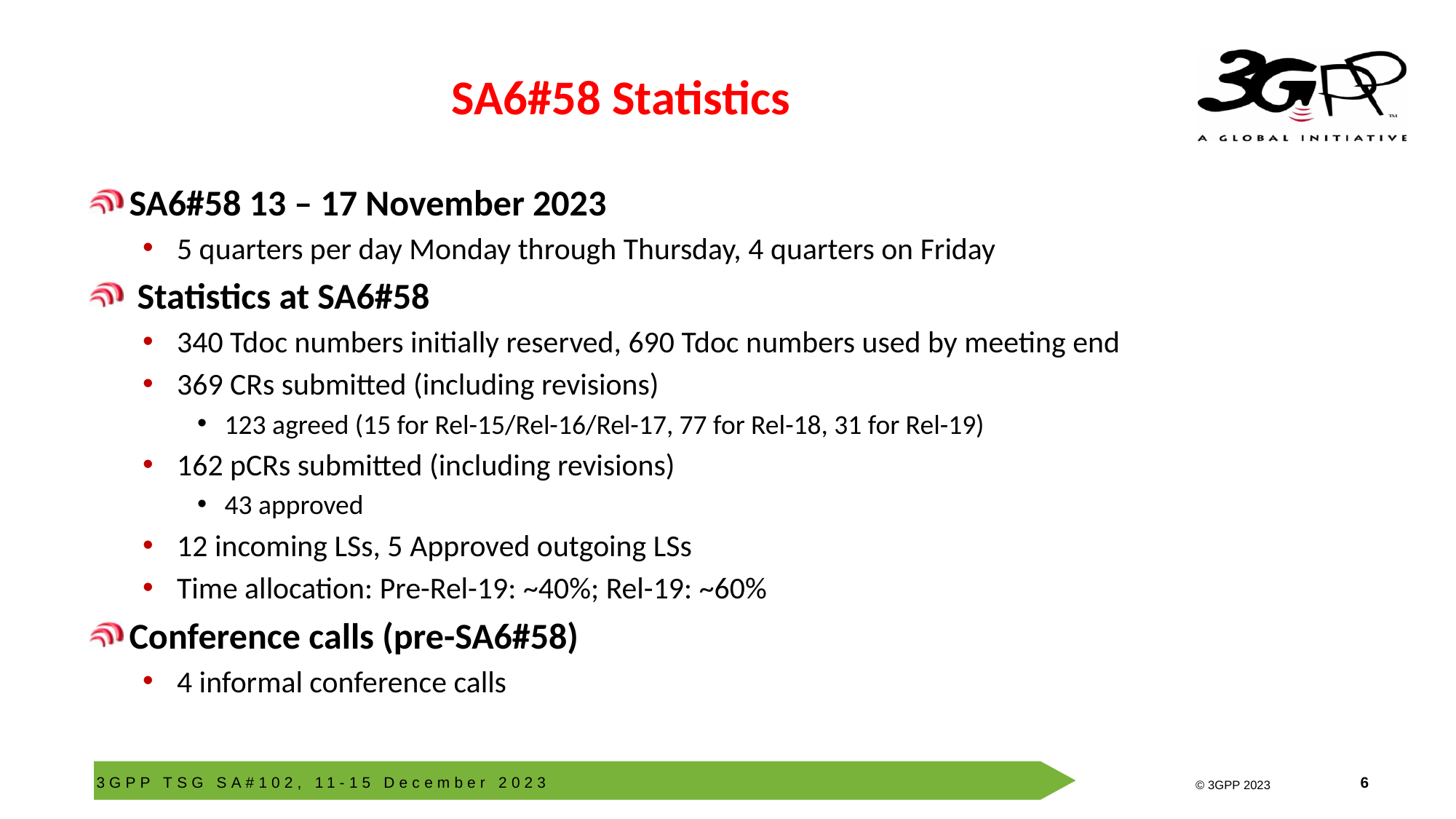

# SA6#58 Statistics
SA6#58 13 – 17 November 2023
5 quarters per day Monday through Thursday, 4 quarters on Friday
 Statistics at SA6#58
340 Tdoc numbers initially reserved, 690 Tdoc numbers used by meeting end
369 CRs submitted (including revisions)
123 agreed (15 for Rel-15/Rel-16/Rel-17, 77 for Rel-18, 31 for Rel-19)
162 pCRs submitted (including revisions)
43 approved
12 incoming LSs, 5 Approved outgoing LSs
Time allocation: Pre-Rel-19: ~40%; Rel-19: ~60%
Conference calls (pre-SA6#58)
4 informal conference calls